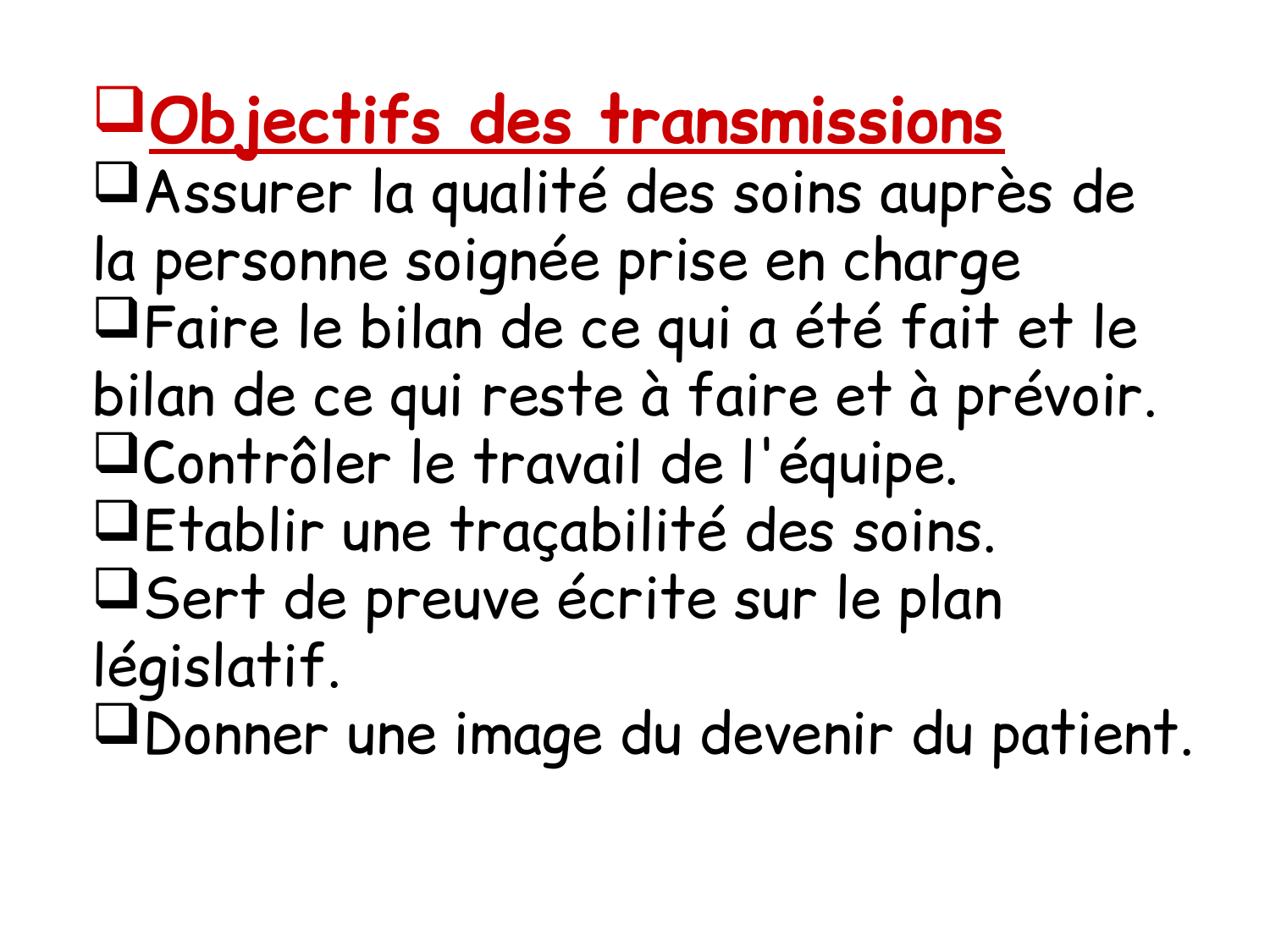

Objectifs des transmissions
Assurer la qualité des soins auprès de la personne soignée prise en charge
Faire le bilan de ce qui a été fait et le bilan de ce qui reste à faire et à prévoir.
Contrôler le travail de l'équipe.
Etablir une traçabilité des soins.
Sert de preuve écrite sur le plan législatif.
Donner une image du devenir du patient.